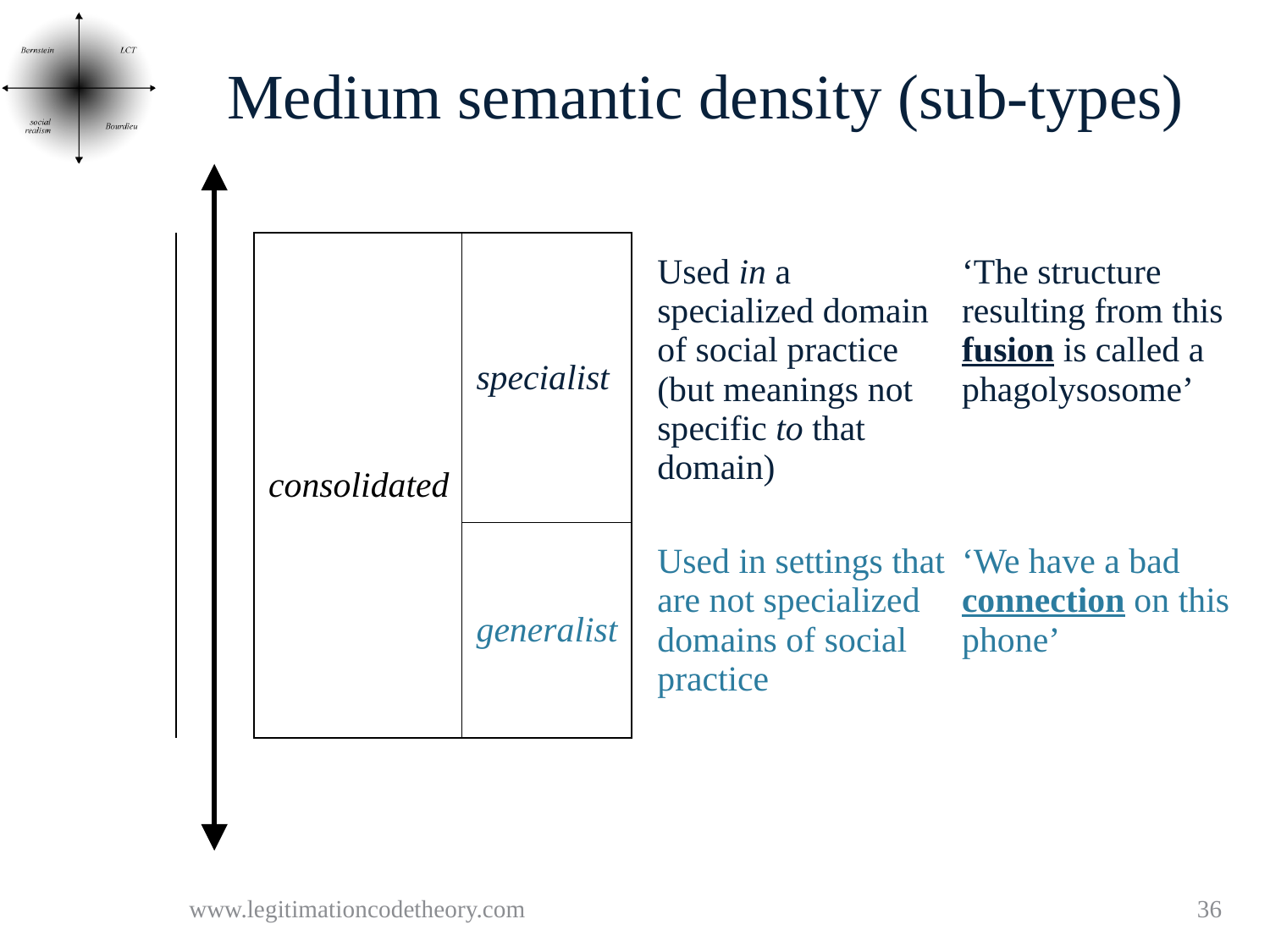

# Medium semantic density (sub-types)

|  | consolidated | specialist | Used in a specialized domain of social practice (but meanings not specific to that domain) | ‘The structure resulting from this fusion is called a phagolysosome’ |
| --- | --- | --- | --- | --- |
|  |  | generalist | Used in settings that are not specialized domains of social practice | ‘We have a bad connection on this phone’ |
www.legitimationcodetheory.com
36